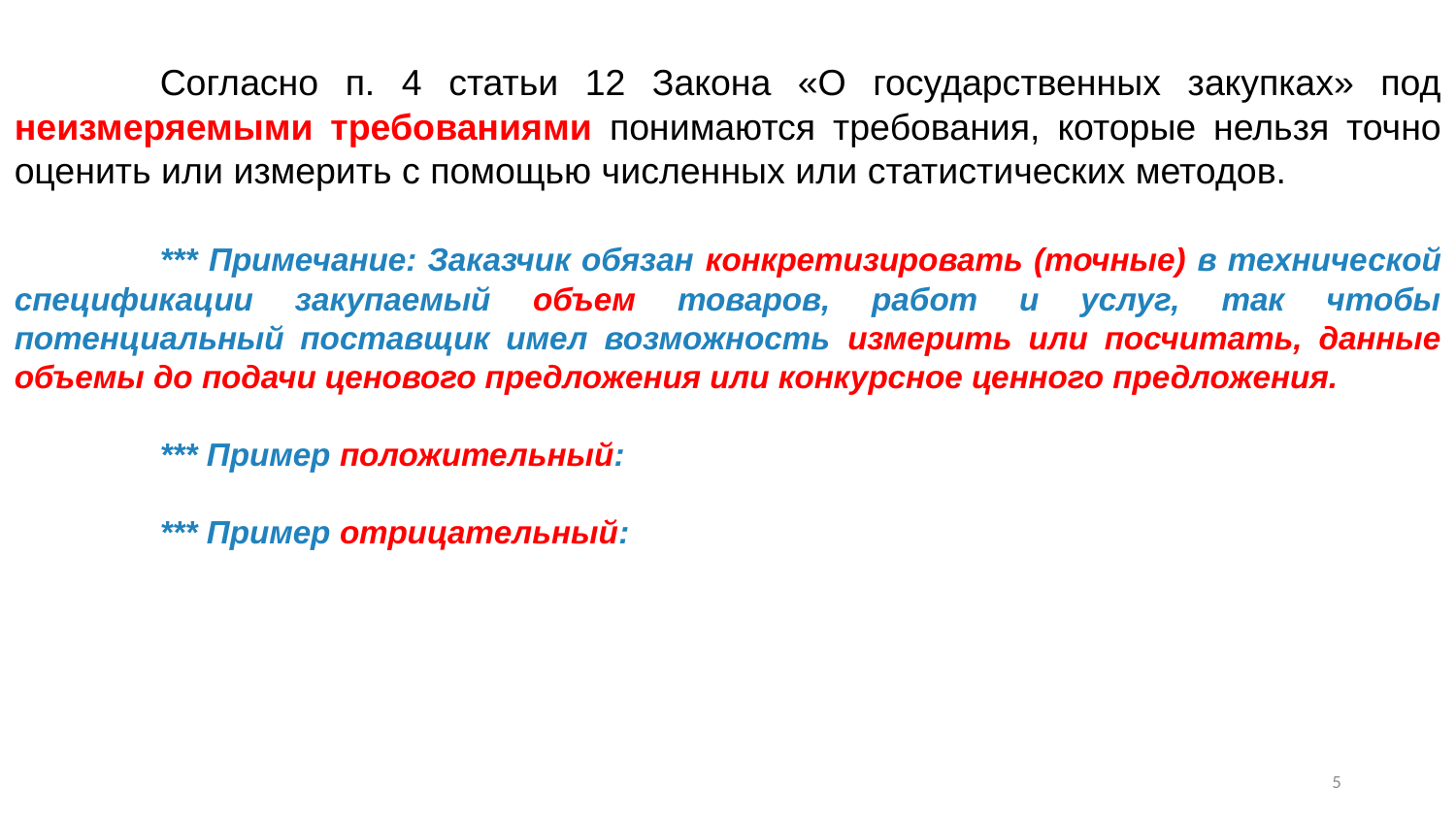

Согласно п. 4 статьи 12 Закона «О государственных закупках» под неизмеряемыми требованиями понимаются требования, которые нельзя точно оценить или измерить с помощью численных или статистических методов.

	*** Примечание: Заказчик обязан конкретизировать (точные) в технической спецификации закупаемый объем товаров, работ и услуг, так чтобы потенциальный поставщик имел возможность измерить или посчитать, данные объемы до подачи ценового предложения или конкурсное ценного предложения.

	*** Пример положительный:

	*** Пример отрицательный:
5